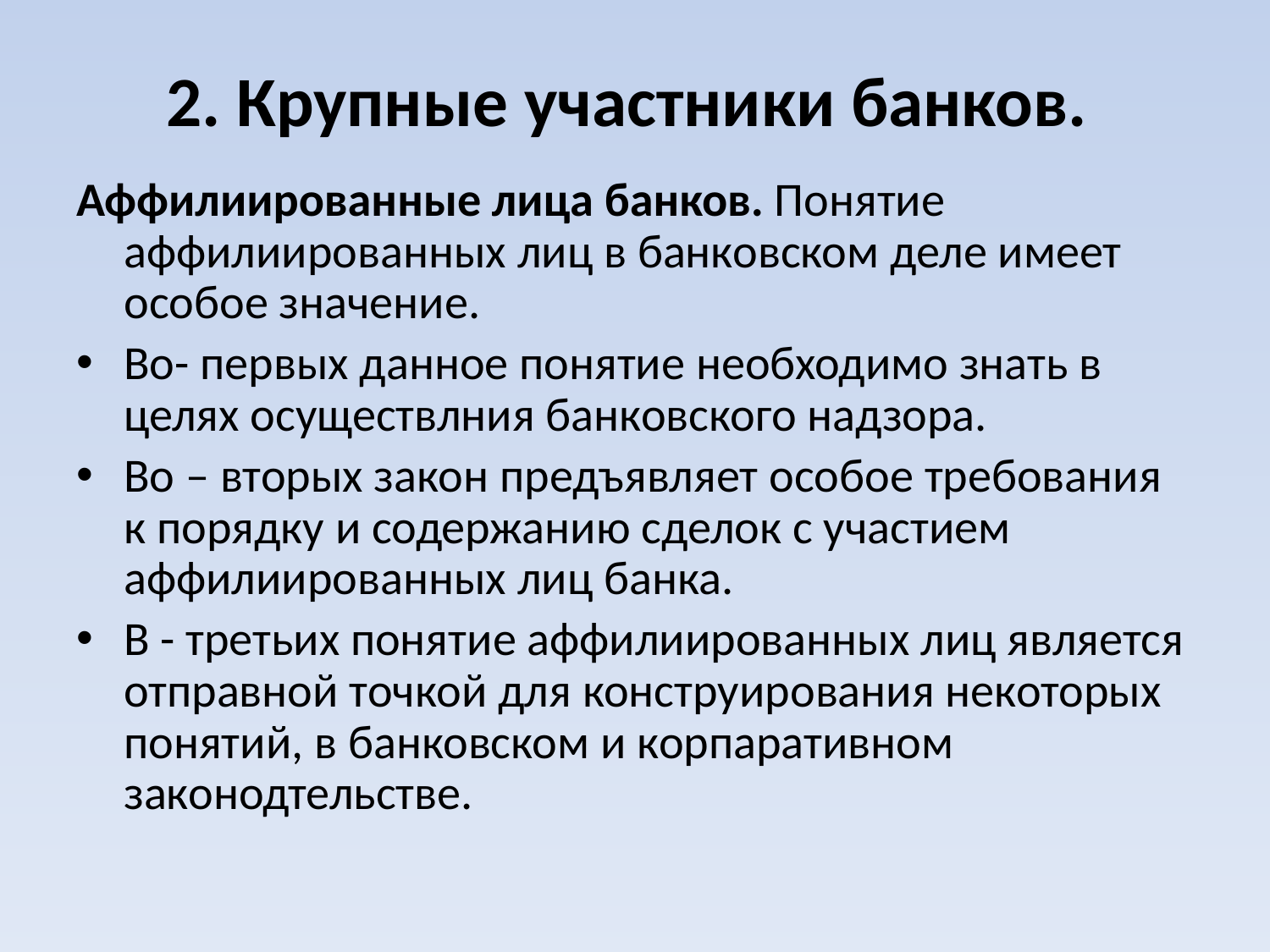

# 2. Крупные участники банков.
Аффилиированные лица банков. Понятие аффилиированных лиц в банковском деле имеет особое значение.
Во- первых данное понятие необходимо знать в целях осуществлния банковского надзора.
Во – вторых закон предъявляет особое требования к порядку и содержанию сделок с участием аффилиированных лиц банка.
В - третьих понятие аффилиированных лиц является отправной точкой для конструирования некоторых понятий, в банковском и корпаративном законодтельстве.